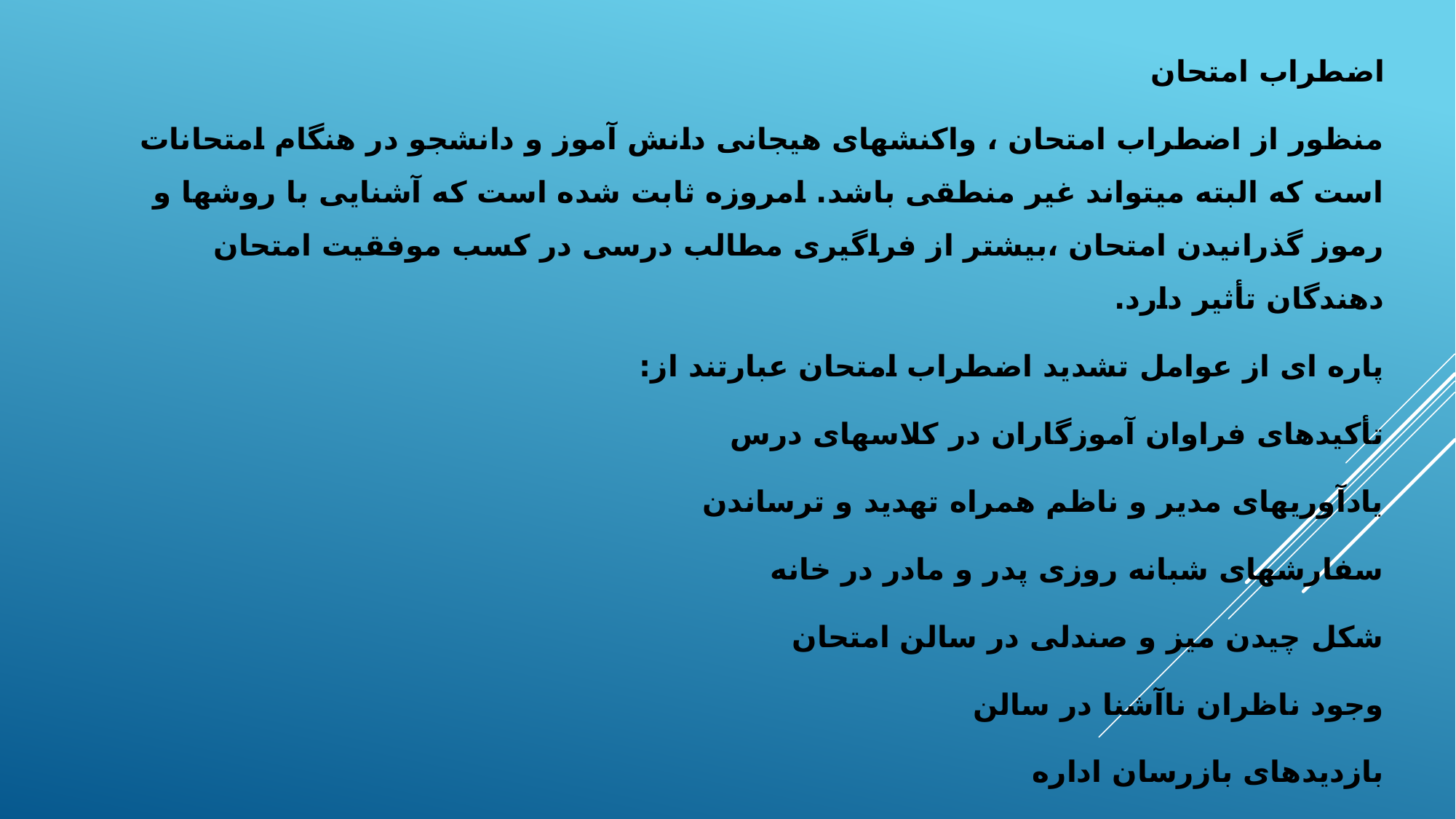

اضطراب امتحان
منظور از اضطراب امتحان ، واکنشهای هیجانی دانش آموز و دانشجو در هنگام امتحانات است که البته میتواند غیر منطقی باشد. امروزه ثابت شده است که آشنایی با روشها و رموز گذرانیدن امتحان ،بیشتر از فراگیری مطالب درسی در کسب موفقیت امتحان دهندگان تأثیر دارد.
پاره ای از عوامل تشدید اضطراب امتحان عبارتند از:
تأکیدهای فراوان آموزگاران در کلاسهای درس
یادآوریهای مدیر و ناظم همراه تهدید و ترساندن
سفارشهای شبانه روزی پدر و مادر در خانه
شکل چیدن میز و صندلی در سالن امتحان
وجود ناظران ناآشنا در سالن
بازدیدهای بازرسان اداره